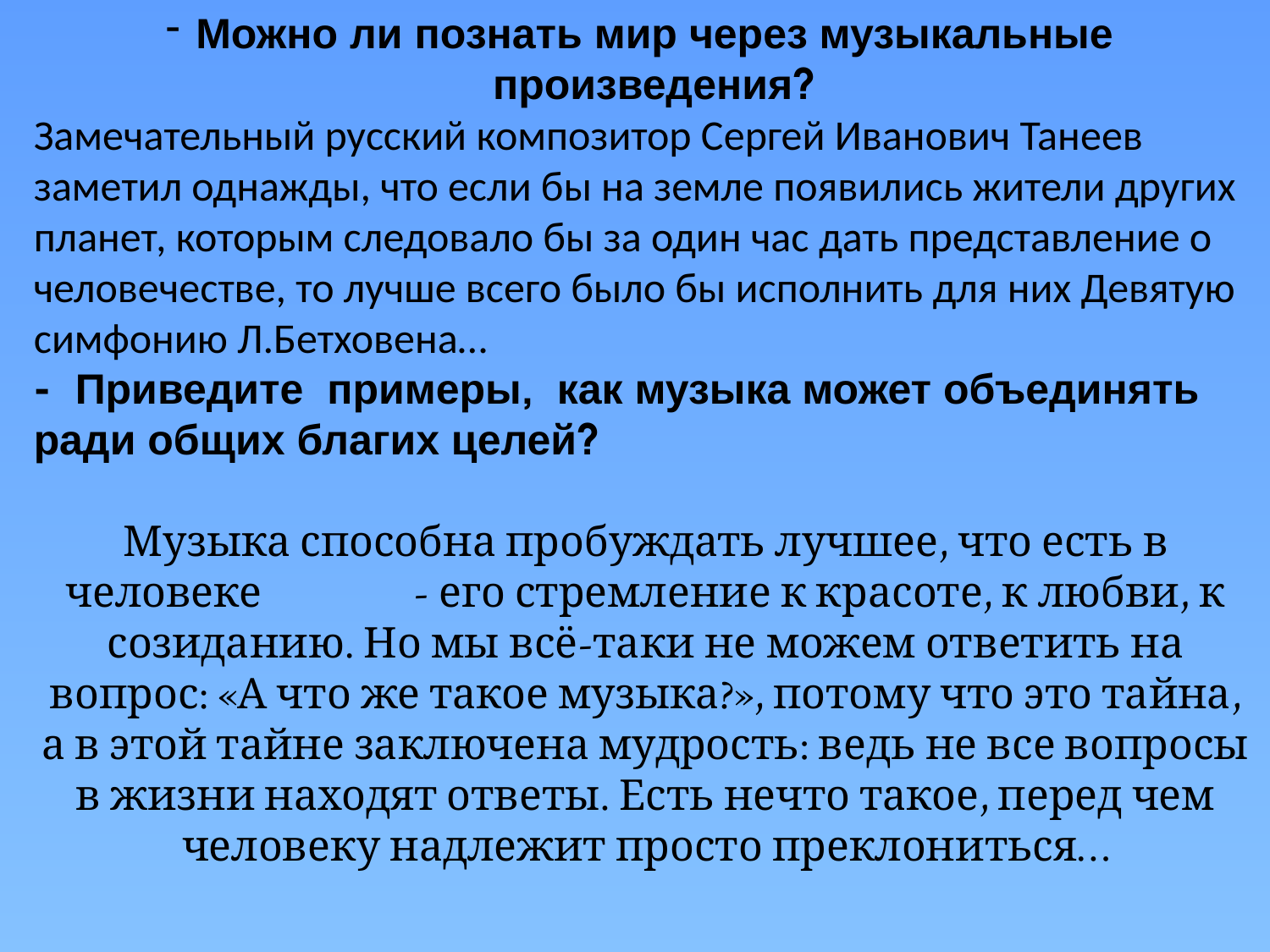

Можно ли познать мир через музыкальные  произведения?
Замечательный русский композитор Сергей Иванович Танеев заметил однажды, что если бы на земле появились жители других планет, которым следовало бы за один час дать представление о человечестве, то лучше всего было бы исполнить для них Девятую симфонию Л.Бетховена…
-  Приведите  примеры,  как музыка может объединять ради общих благих целей?

Музыка способна пробуждать лучшее, что есть в человеке                - его стремление к красоте, к любви, к созиданию. Но мы всё-таки не можем ответить на вопрос: «А что же такое музыка?», потому что это тайна, а в этой тайне заключена мудрость: ведь не все вопросы в жизни находят ответы. Есть нечто такое, перед чем человеку надлежит просто преклониться…